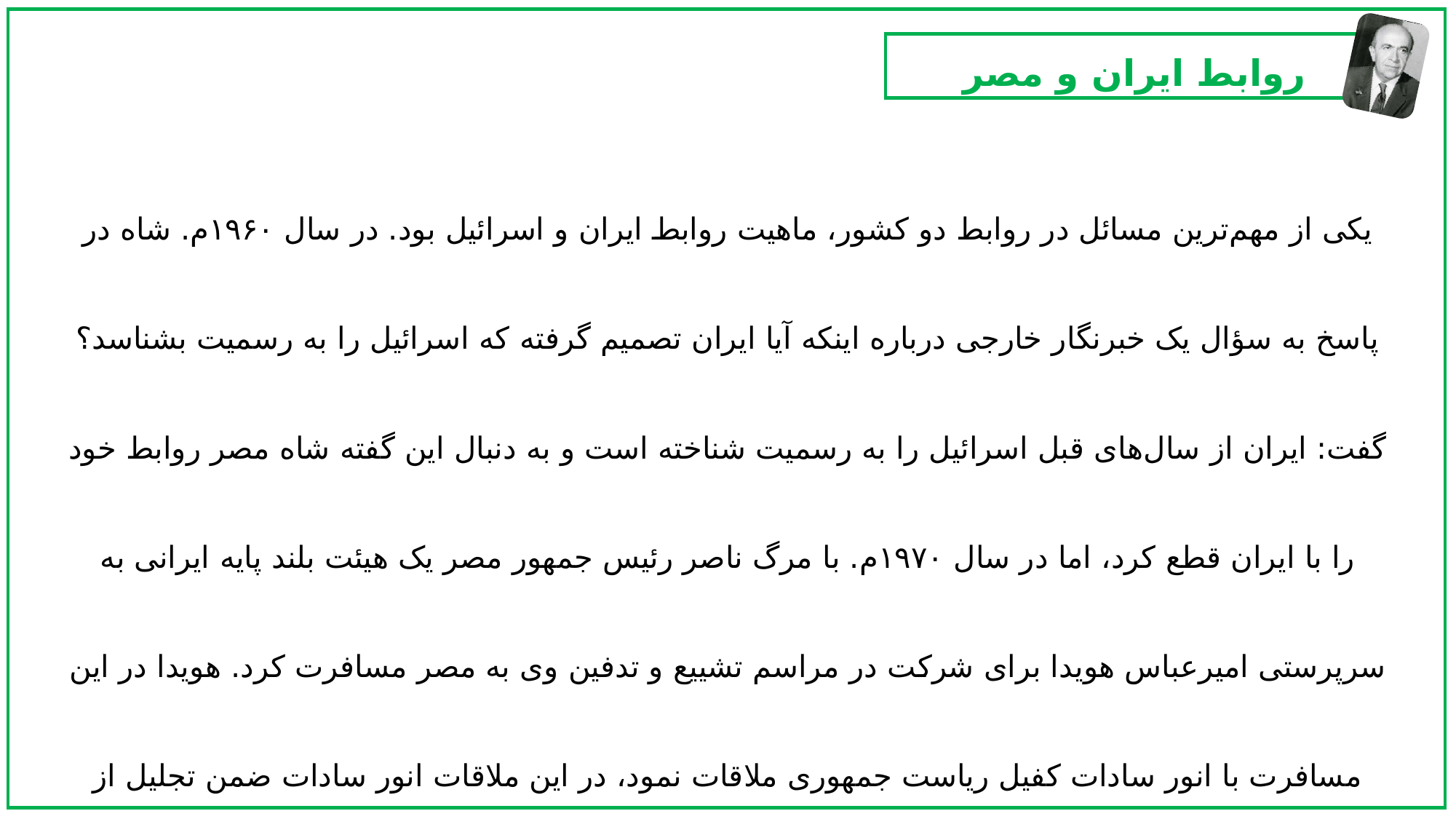

روابط ایران و مصر
یکی از مهم‌ترین مسائل در روابط دو کشور، ماهیت روابط ایران و اسرائیل بود. در سال ۱۹۶۰م. شاه در پاسخ به سؤال یک خبرنگار خارجی درباره اینکه آیا ایران تصمیم گرفته که اسرائیل را به رسمیت بشناسد؟ گفت: ایران از سال‌های قبل اسرائیل را به رسمیت شناخته است و به دنبال این گفته شاه مصر روابط خود را با ایران قطع کرد، اما در سال ۱۹۷۰م. با مرگ ناصر رئیس جمهور مصر یک هیئت بلند پایه ایرانی به سرپرستی امیرعباس هویدا برای شرکت در مراسم تشییع و تدفین وی به مصر مسافرت کرد. هویدا در این مسافرت با انور سادات کفیل ریاست جمهوری ملاقات نمود، در این ملاقات انور سادات ضمن تجلیل از شاه اظهار داشت که صمیمانه مایل است تا مناسبات خود را با دولت شاهنشاهی ایران گسترش دهد.